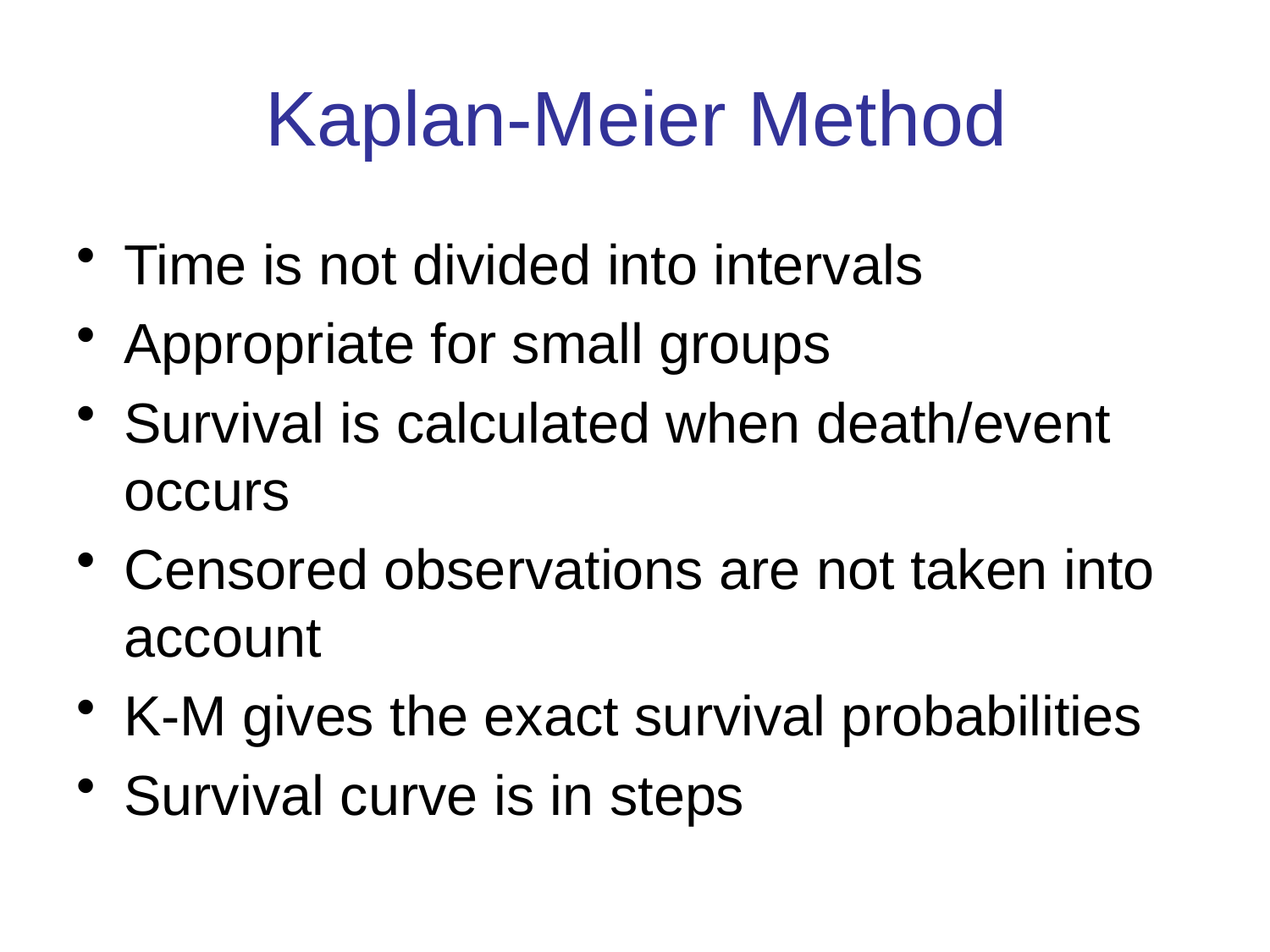

# Kaplan-Meier Method
Time is not divided into intervals
Appropriate for small groups
Survival is calculated when death/event occurs
Censored observations are not taken into account
K-M gives the exact survival probabilities
Survival curve is in steps